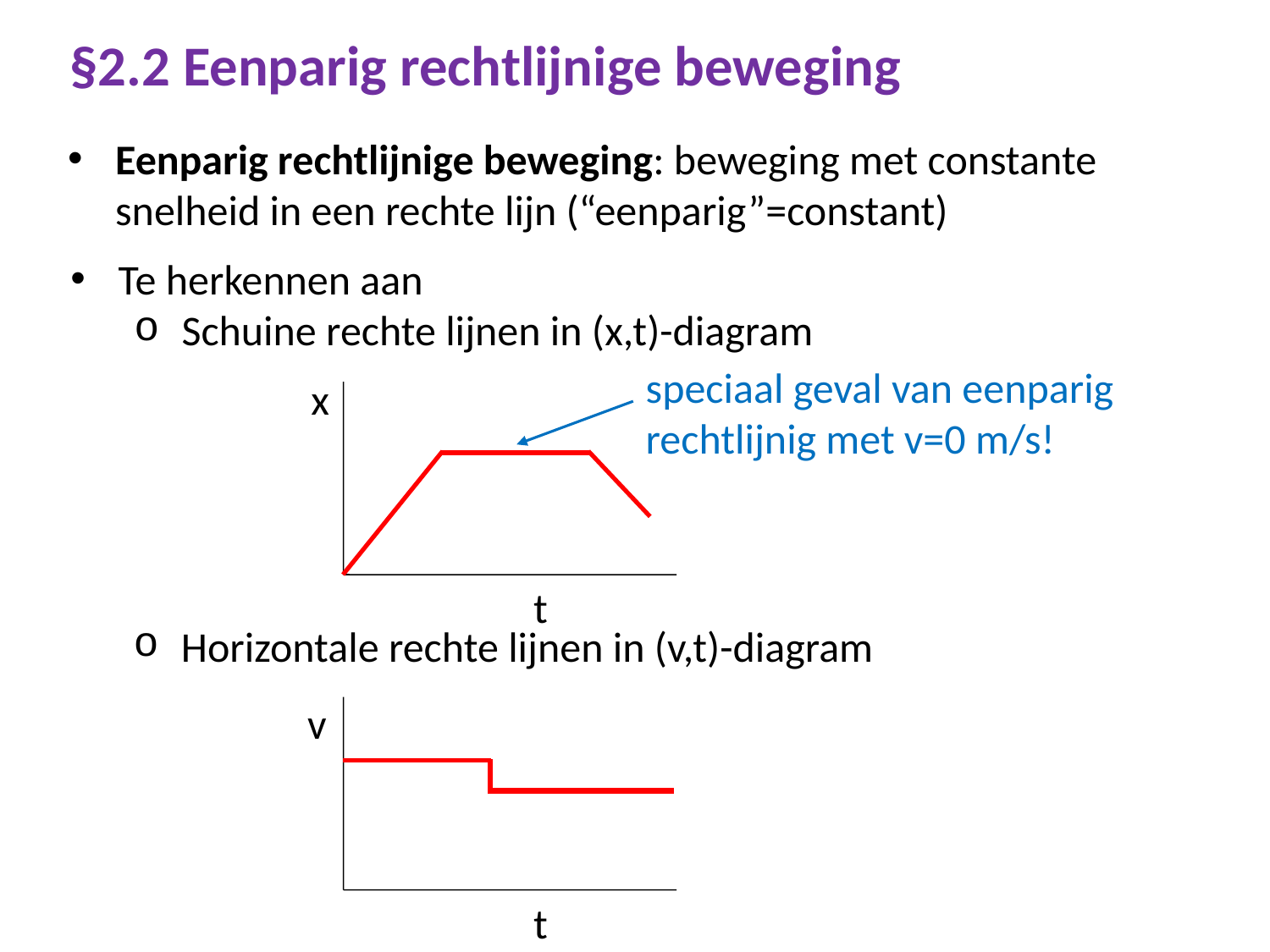

# §2.2 Eenparig rechtlijnige beweging
Eenparig rechtlijnige beweging: beweging met constante snelheid in een rechte lijn (“eenparig”=constant)
Te herkennen aan
Schuine rechte lijnen in (x,t)-diagram
x

t

speciaal geval van eenparig rechtlijnig met v=0 m/s!
Horizontale rechte lijnen in (v,t)-diagram
v

t